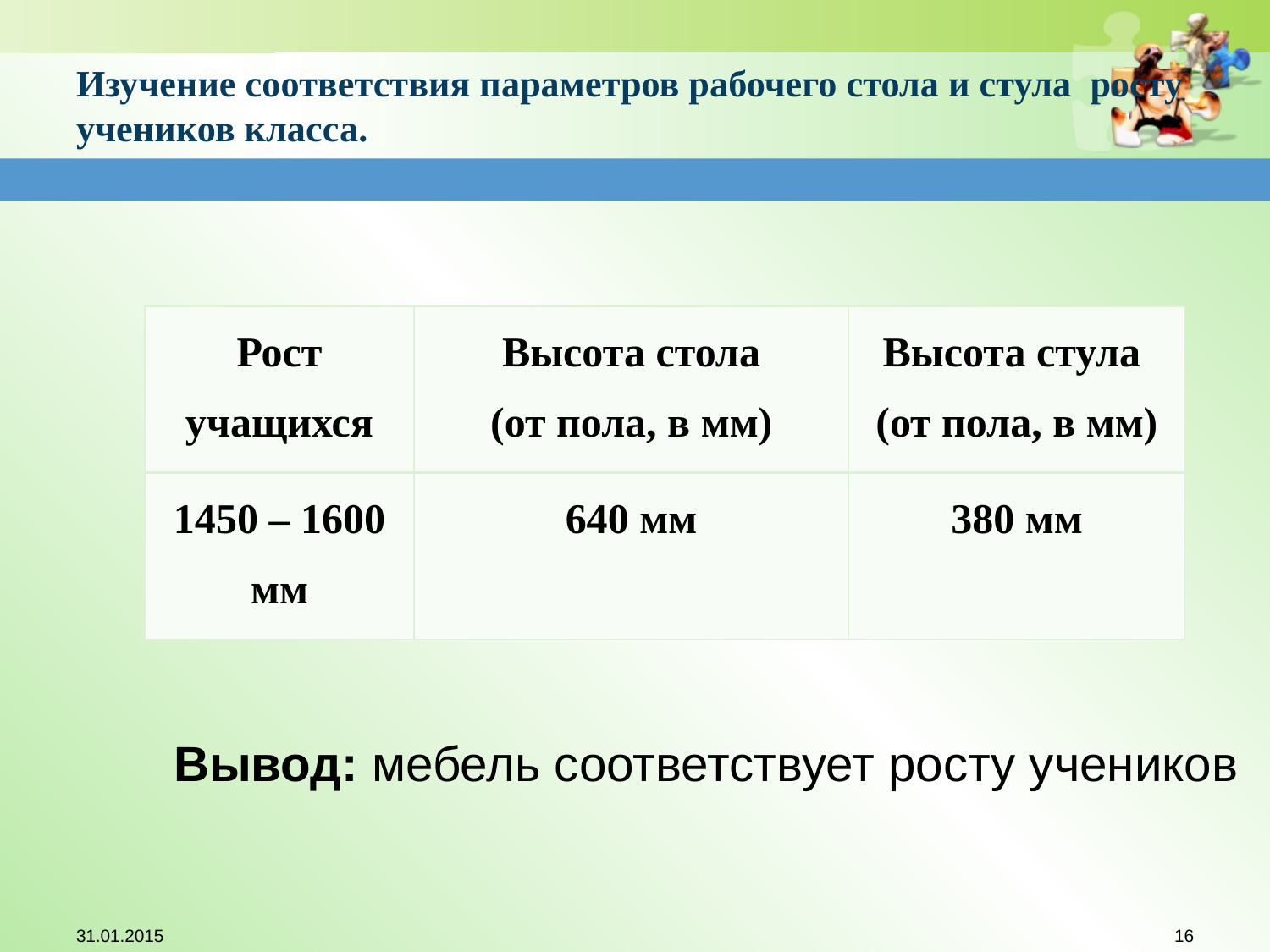

# Изучение соответствия параметров рабочего стола и стула  росту учеников класса.
| Рост учащихся | Высота стола (от пола, в мм) | Высота стула (от пола, в мм) |
| --- | --- | --- |
| 1450 – 1600 мм | 640 мм | 380 мм |
Вывод: мебель соответствует росту учеников
31.01.2015
16